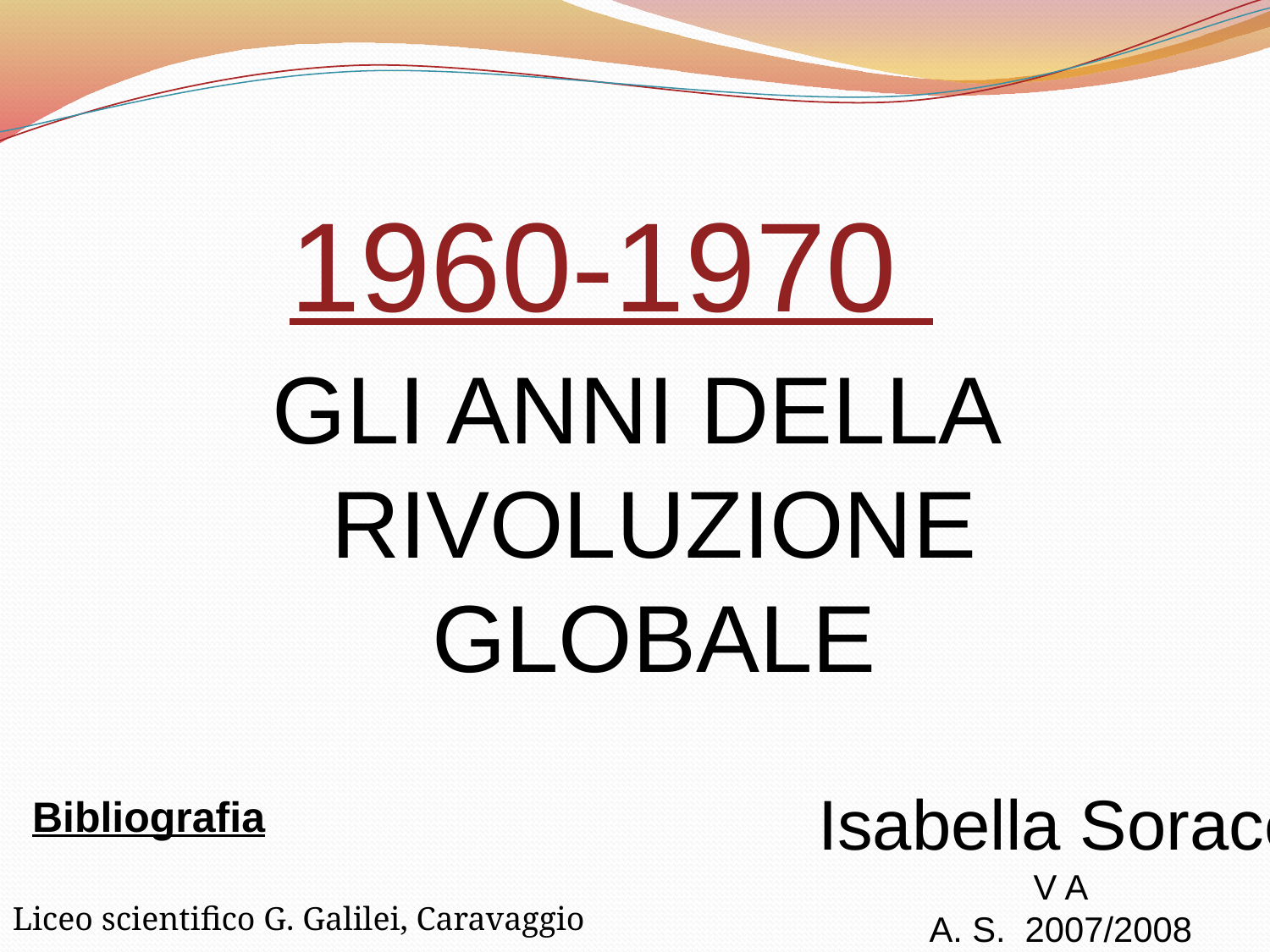

1960-1970
GLI ANNI DELLA RIVOLUZIONE GLOBALE
Isabella Sorace
V A
A. S.  2007/2008
Bibliografia
Liceo scientifico G. Galilei, Caravaggio